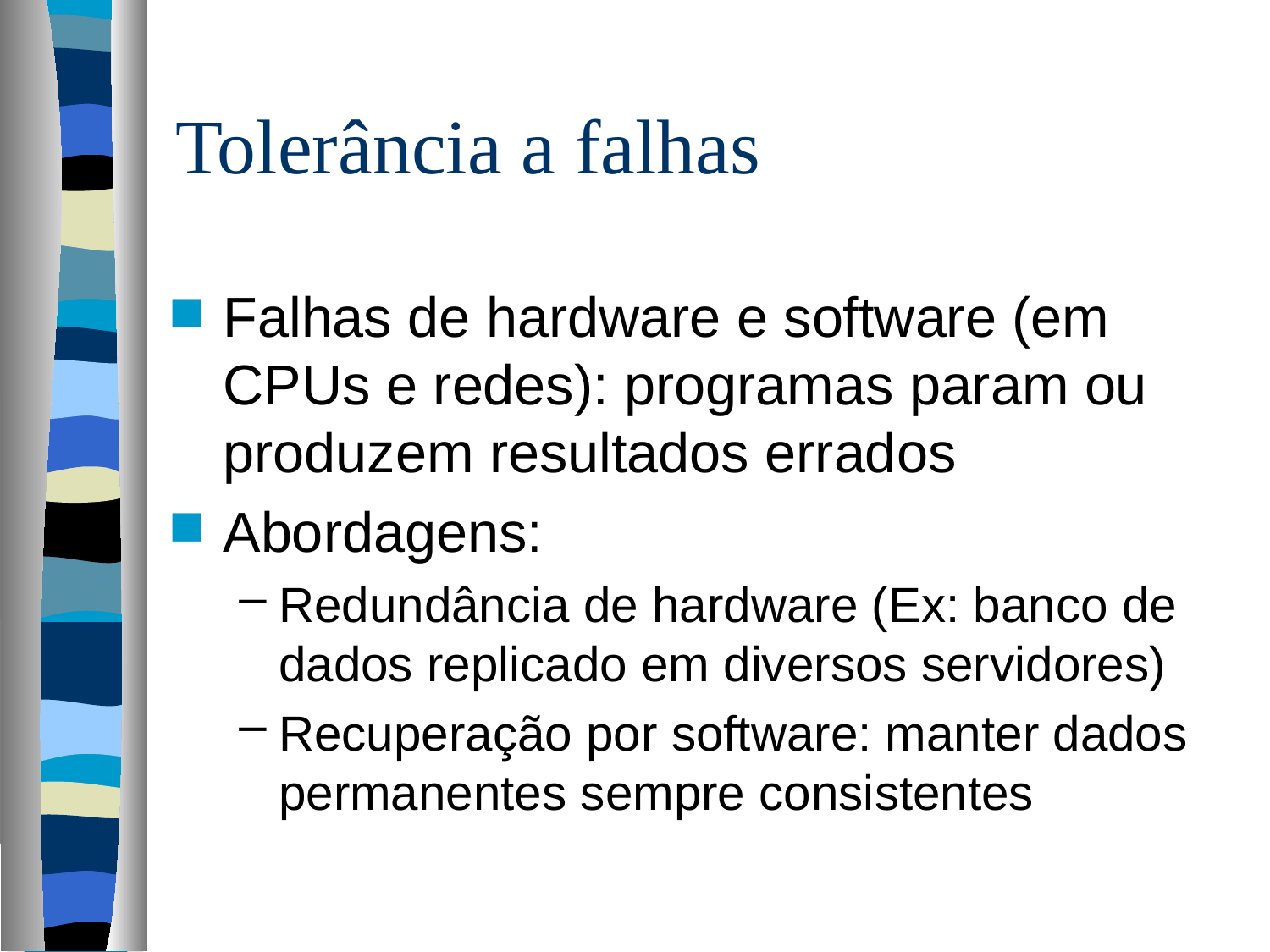

# Tolerância a falhas
Falhas de hardware e software (em CPUs e redes): programas param ou produzem resultados errados
Abordagens:
Redundância de hardware (Ex: banco de dados replicado em diversos servidores)
Recuperação por software: manter dados permanentes sempre consistentes